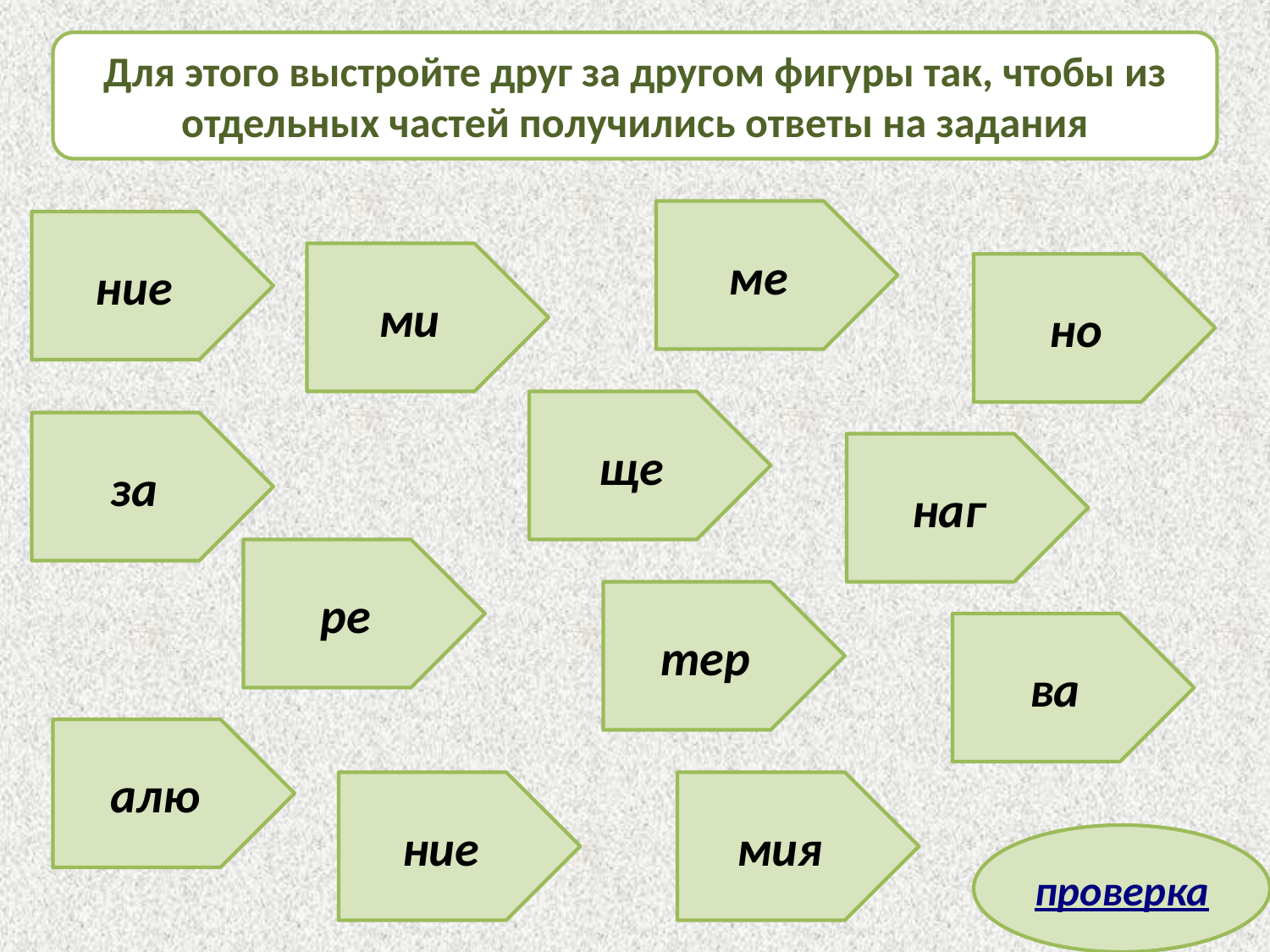

Для этого выстройте друг за другом фигуры так, чтобы из отдельных частей получились ответы на задания
ме
ние
ми
но
ще
за
наг
ре
тер
ва
алю
ние
мия
проверка